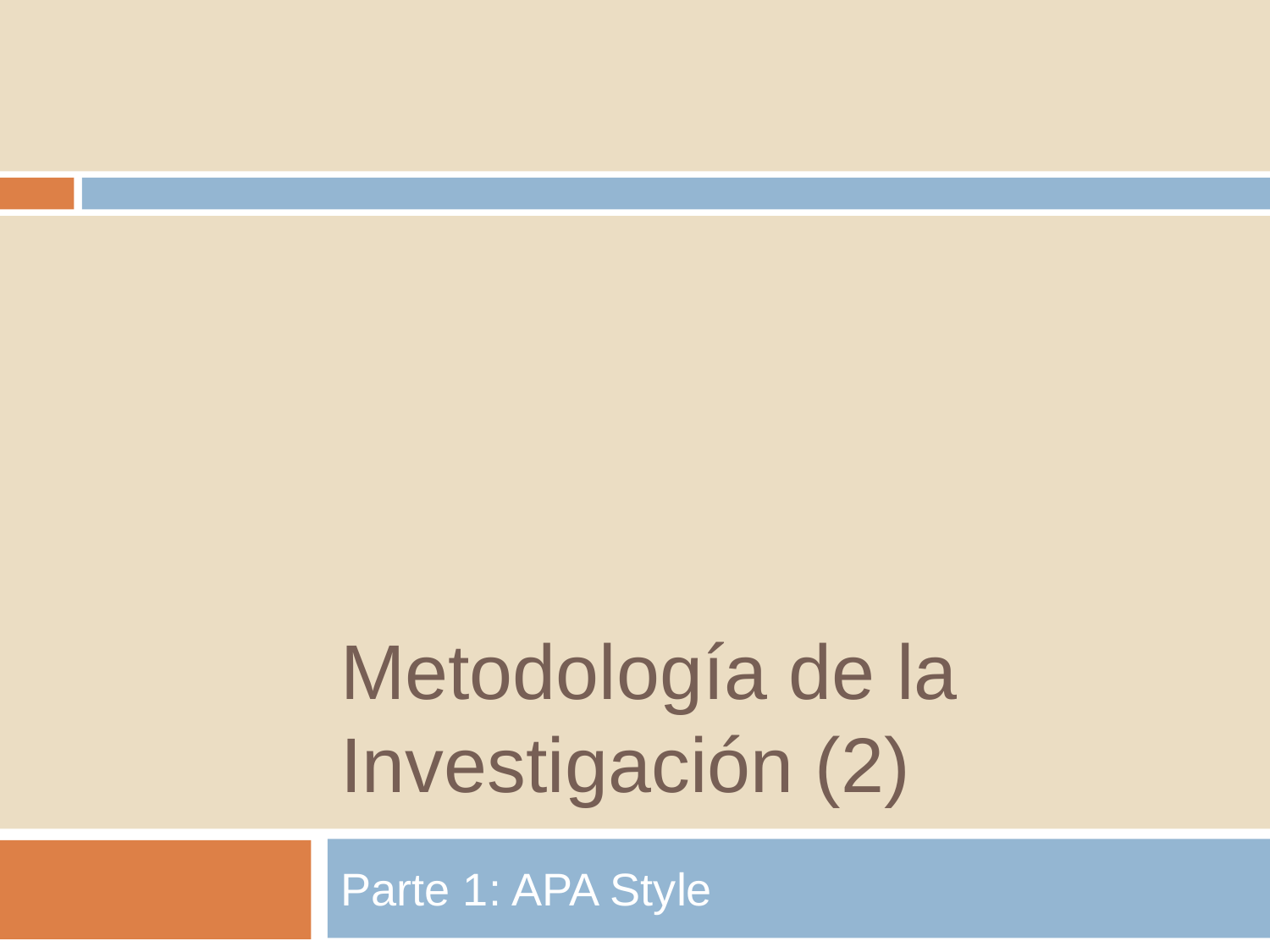

Metodología de la Investigación (2)
Parte 1: APA Style